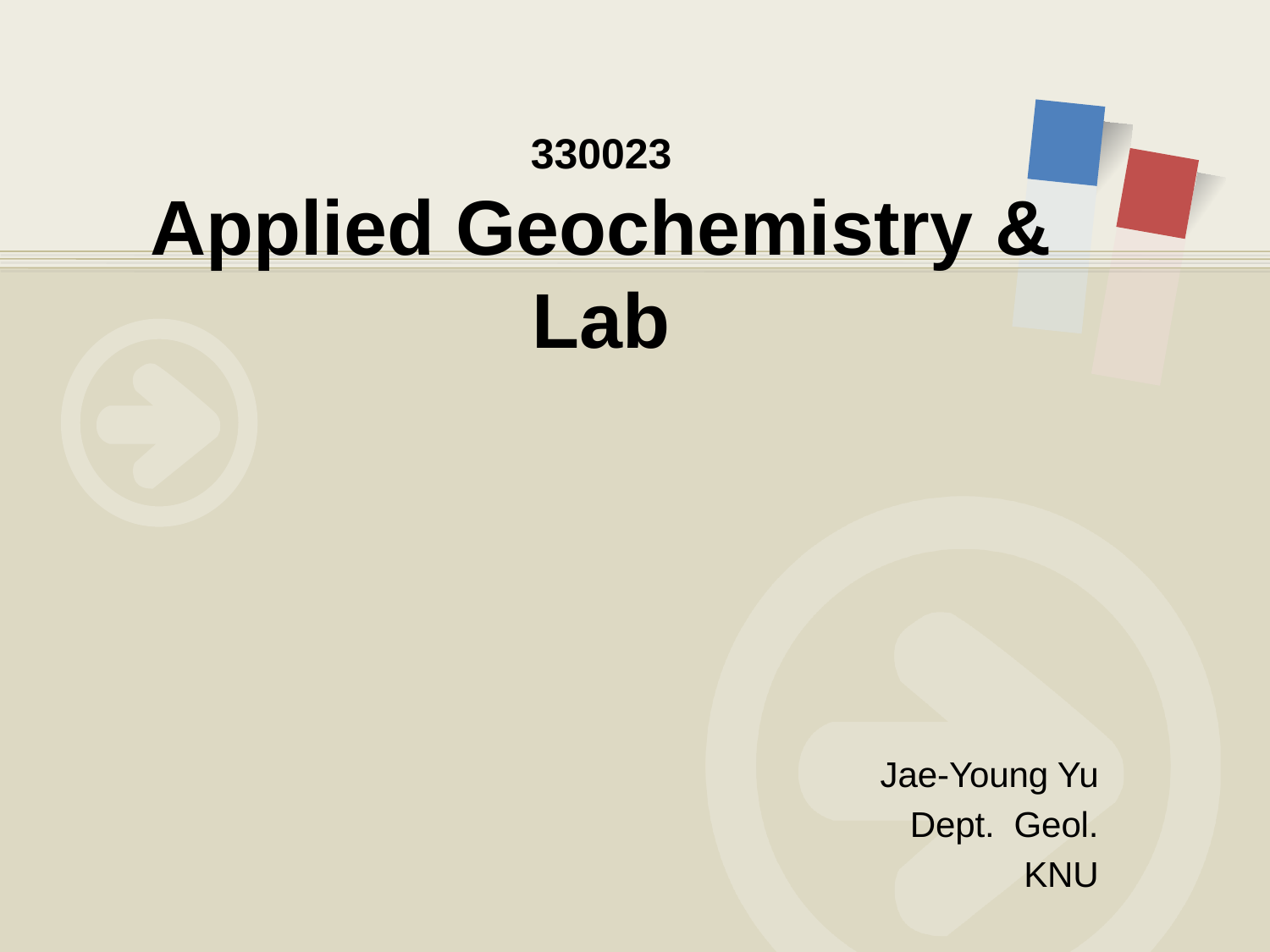

# 330023 Applied Geochemistry & Lab
Jae-Young Yu
Dept.  Geol.
KNU